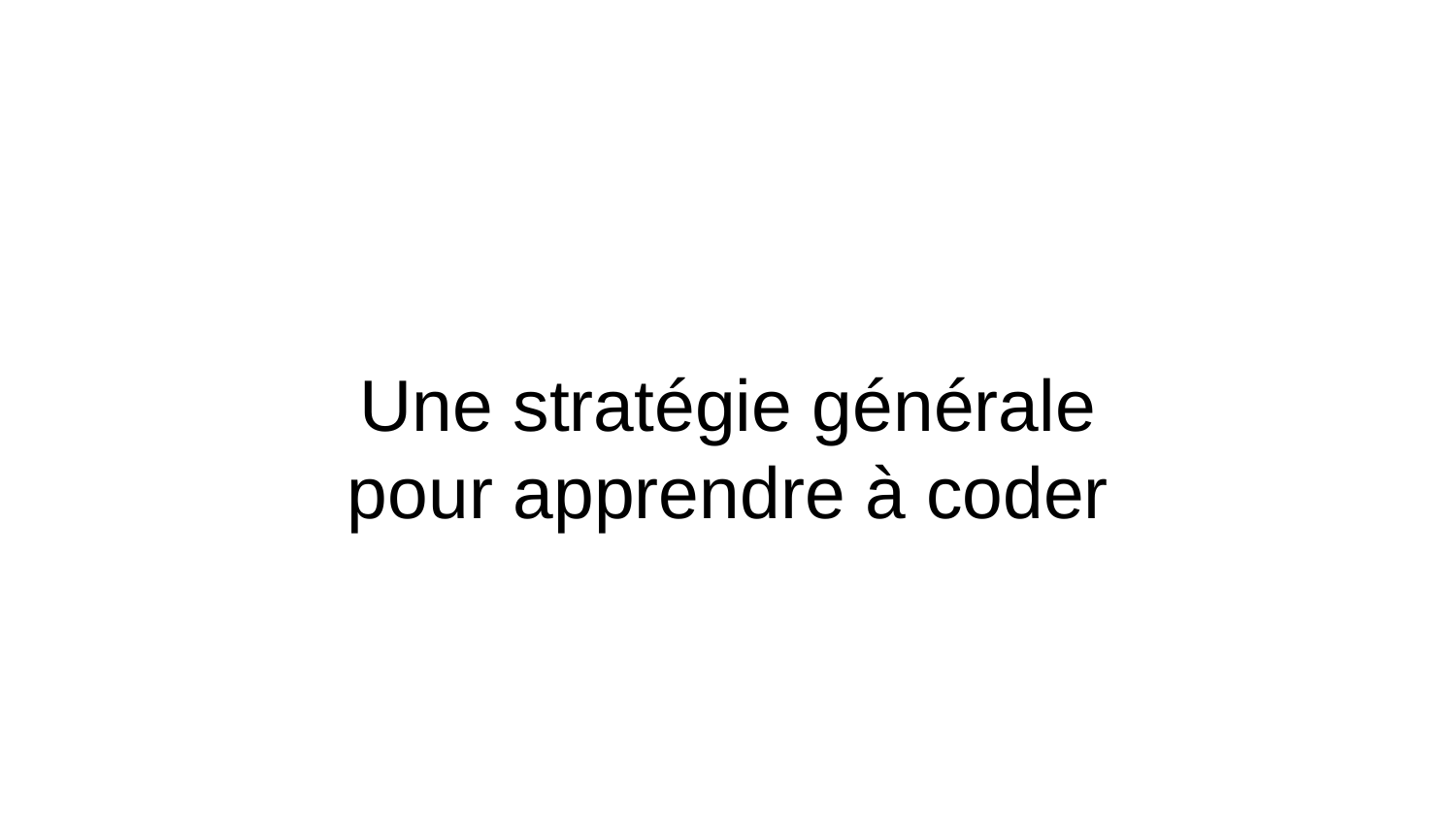

# Une stratégie générale pour apprendre à coder